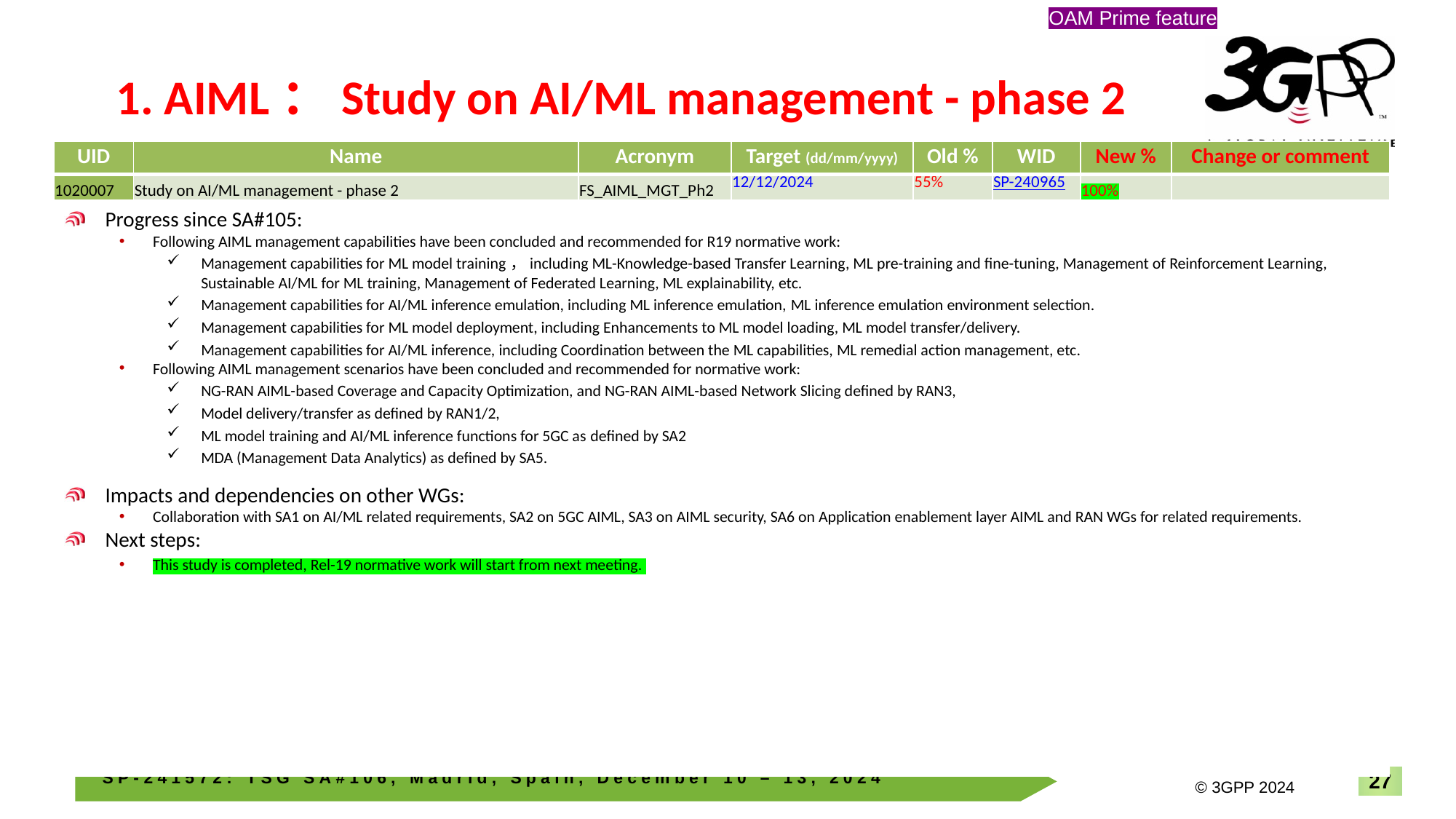

OAM Prime feature
# 1. AIML：Study on AI/ML management - phase 2
| UID | Name | Acronym | Target (dd/mm/yyyy) | Old % | WID | New % | Change or comment |
| --- | --- | --- | --- | --- | --- | --- | --- |
| 1020007 | Study on AI/ML management - phase 2 | FS\_AIML\_MGT\_Ph2 | 12/12/2024 | 55% | SP-240965 | 100% |  |
Progress since SA#105:
Following AIML management capabilities have been concluded and recommended for R19 normative work:
Management capabilities for ML model training，including ML-Knowledge-based Transfer Learning, ML pre-training and fine-tuning, Management of Reinforcement Learning, Sustainable AI/ML for ML training, Management of Federated Learning, ML explainability, etc.
Management capabilities for AI/ML inference emulation, including ML inference emulation, ML inference emulation environment selection.
Management capabilities for ML model deployment, including Enhancements to ML model loading, ML model transfer/delivery.
Management capabilities for AI/ML inference, including Coordination between the ML capabilities, ML remedial action management, etc.
Following AIML management scenarios have been concluded and recommended for normative work:
NG-RAN AIML-based Coverage and Capacity Optimization, and NG-RAN AIML-based Network Slicing defined by RAN3,
Model delivery/transfer as defined by RAN1/2,
ML model training and AI/ML inference functions for 5GC as defined by SA2
MDA (Management Data Analytics) as defined by SA5.

Impacts and dependencies on other WGs:
Collaboration with SA1 on AI/ML related requirements, SA2 on 5GC AIML, SA3 on AIML security, SA6 on Application enablement layer AIML and RAN WGs for related requirements.
Next steps:
This study is completed, Rel-19 normative work will start from next meeting.